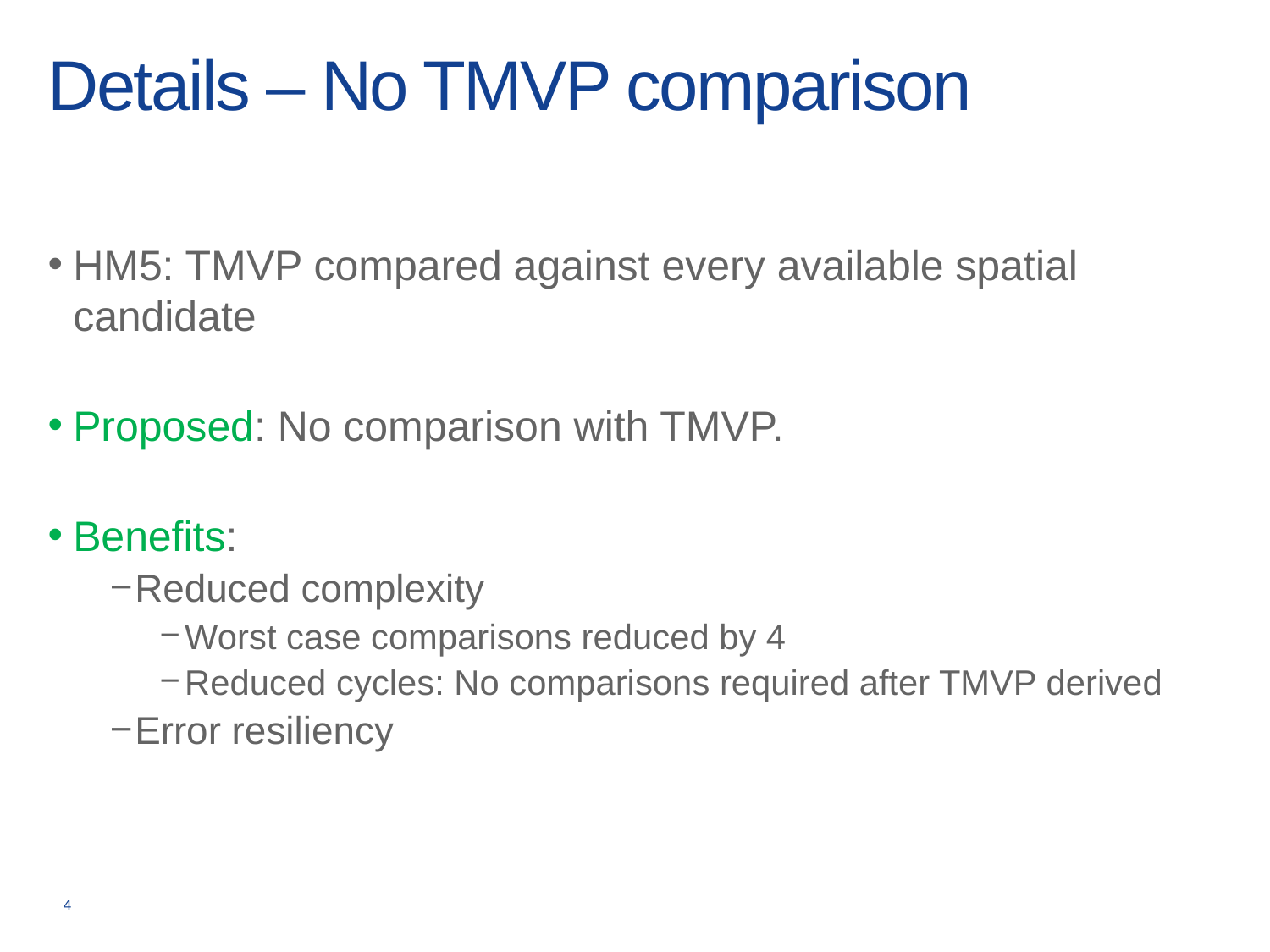

# Details – No TMVP comparison
HM5: TMVP compared against every available spatial candidate

Proposed: No comparison with TMVP.

Benefits:
Reduced complexity
Worst case comparisons reduced by 4
Reduced cycles: No comparisons required after TMVP derived
Error resiliency

4